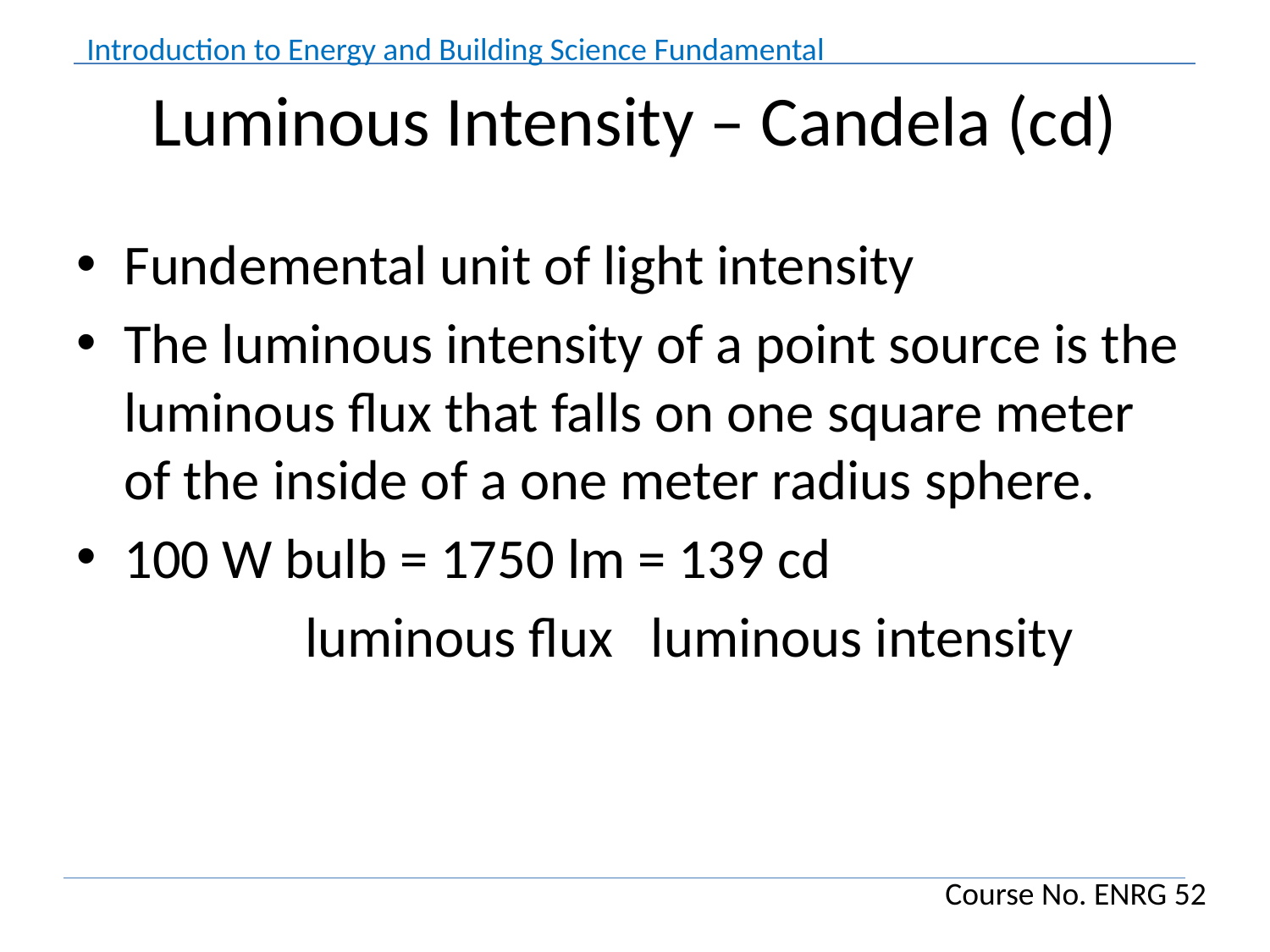

# Luminous Intensity – Candela (cd)
Fundemental unit of light intensity
The luminous intensity of a point source is the luminous flux that falls on one square meter of the inside of a one meter radius sphere.
100 W bulb = 1750 lm = 139 cd
                  luminous flux   luminous intensity